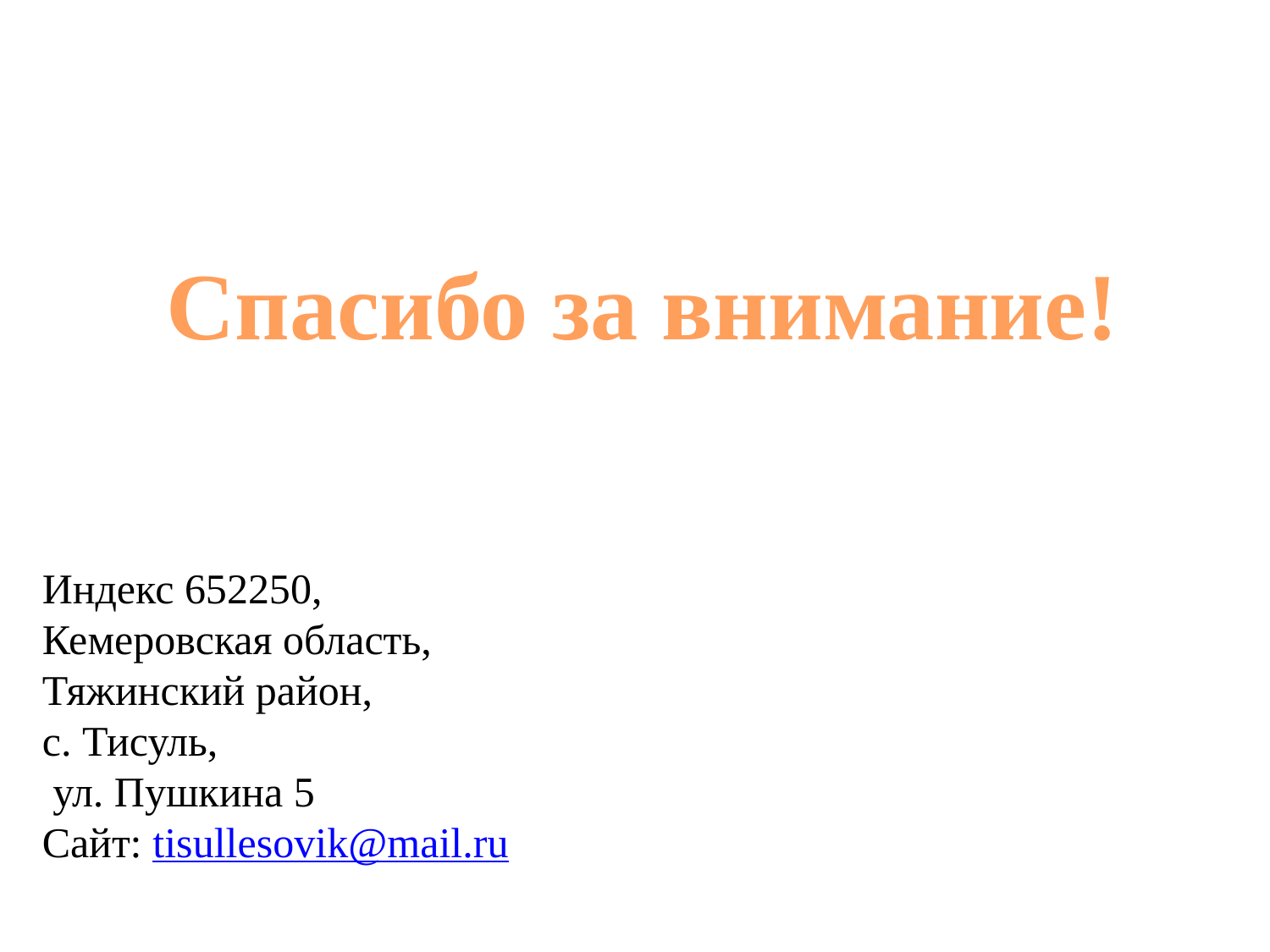

Спасибо за внимание!
Индекс 652250,
Кемеровская область,
Тяжинский район,
с. Тисуль,
 ул. Пушкина 5
Сайт: tisullesovik@mail.ru